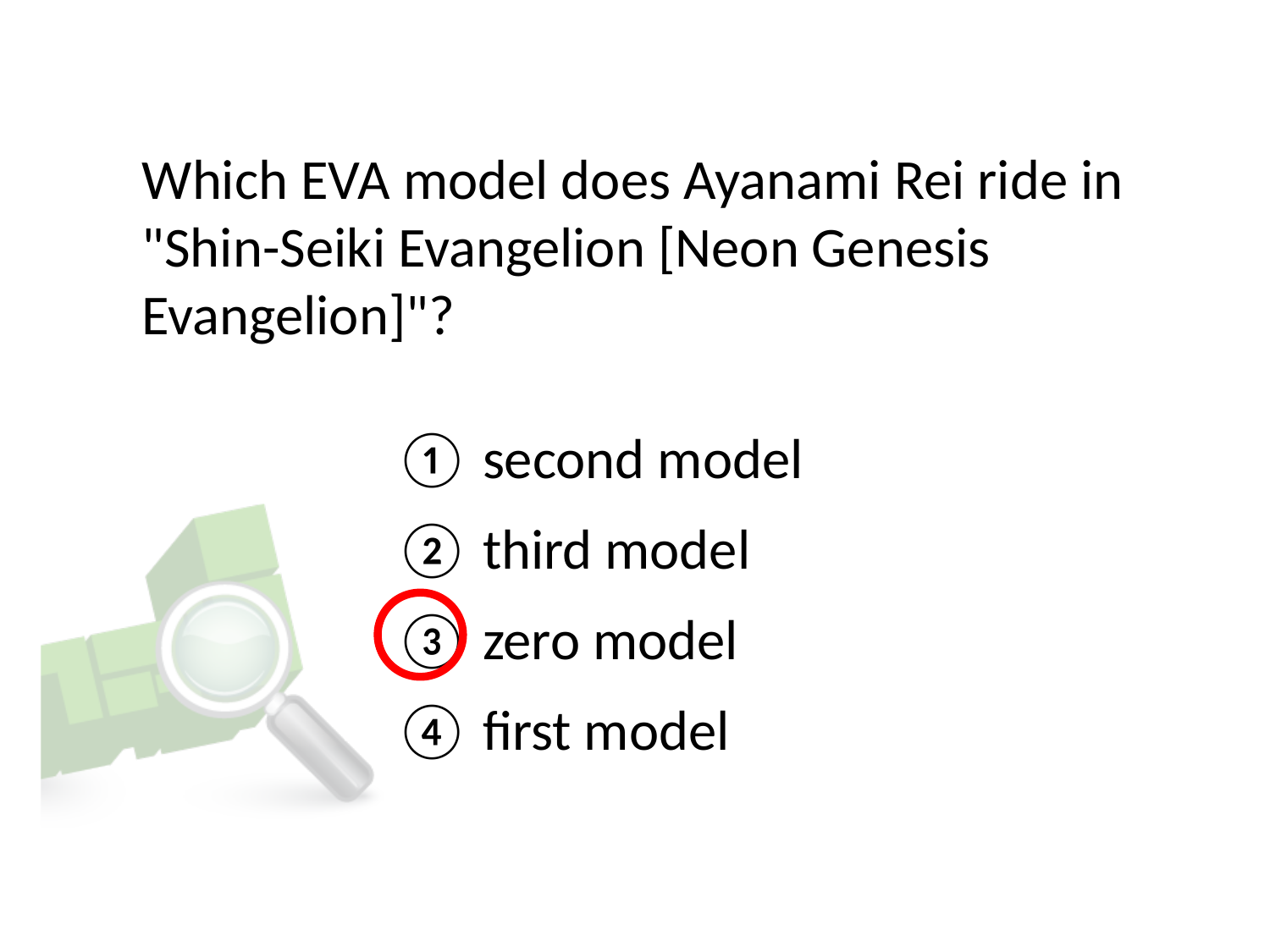

# Which EVA model does Ayanami Rei ride in "Shin-Seiki Evangelion [Neon Genesis Evangelion]"?
① second model
② third model
③ zero model
④ first model